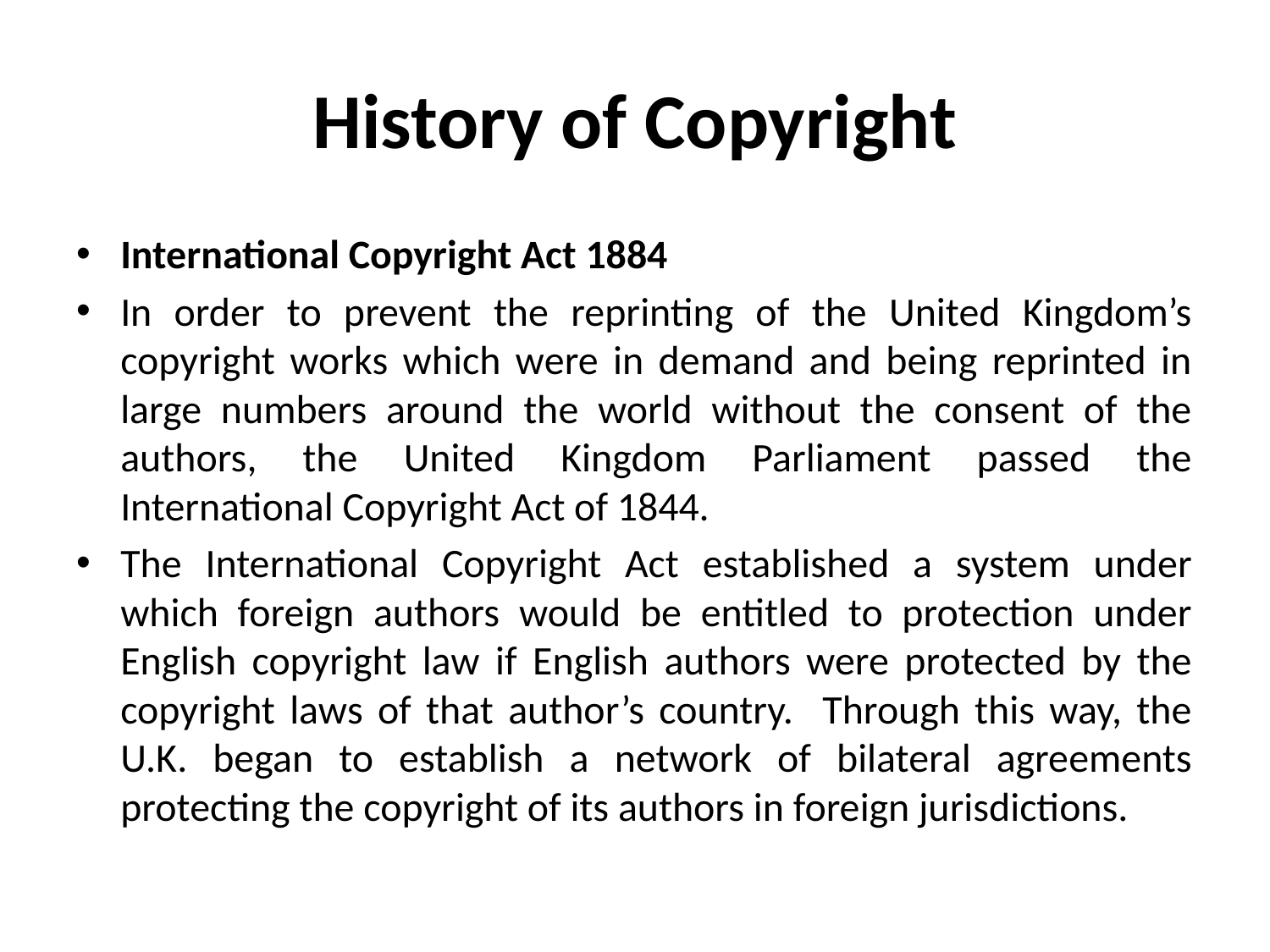

# History of Copyright
International Copyright Act 1884
In order to prevent the reprinting of the United Kingdom’s copyright works which were in demand and being reprinted in large numbers around the world without the consent of the authors, the United Kingdom Parliament passed the International Copyright Act of 1844.
The International Copyright Act established a system under which foreign authors would be entitled to protection under English copyright law if English authors were protected by the copyright laws of that author’s country.  Through this way, the U.K. began to establish a network of bilateral agreements protecting the copyright of its authors in foreign jurisdictions.